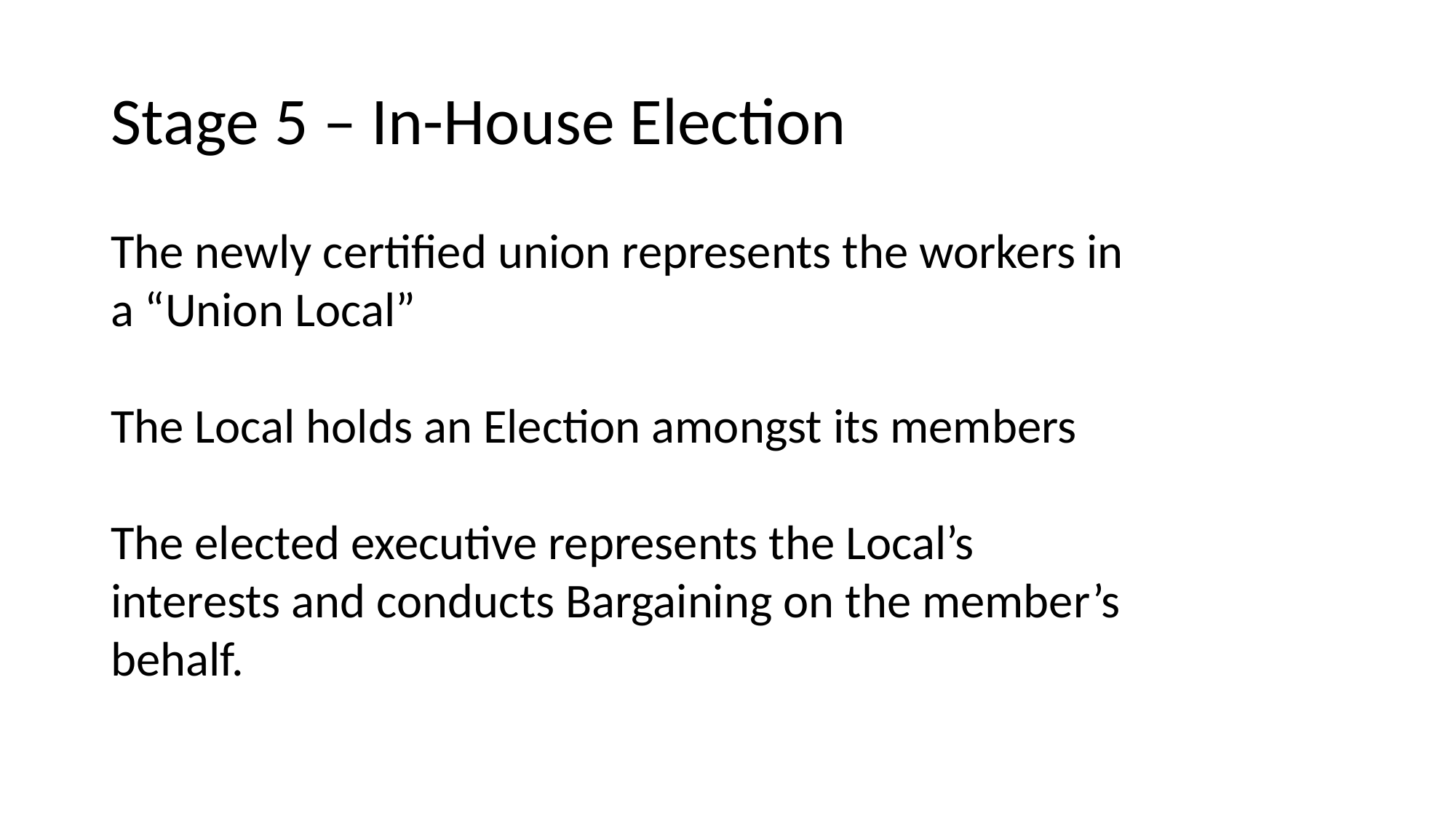

# Stage 5 – In-House Election
The newly certified union represents the workers in a “Union Local”

The Local holds an Election amongst its members

The elected executive represents the Local’s interests and conducts Bargaining on the member’s behalf.